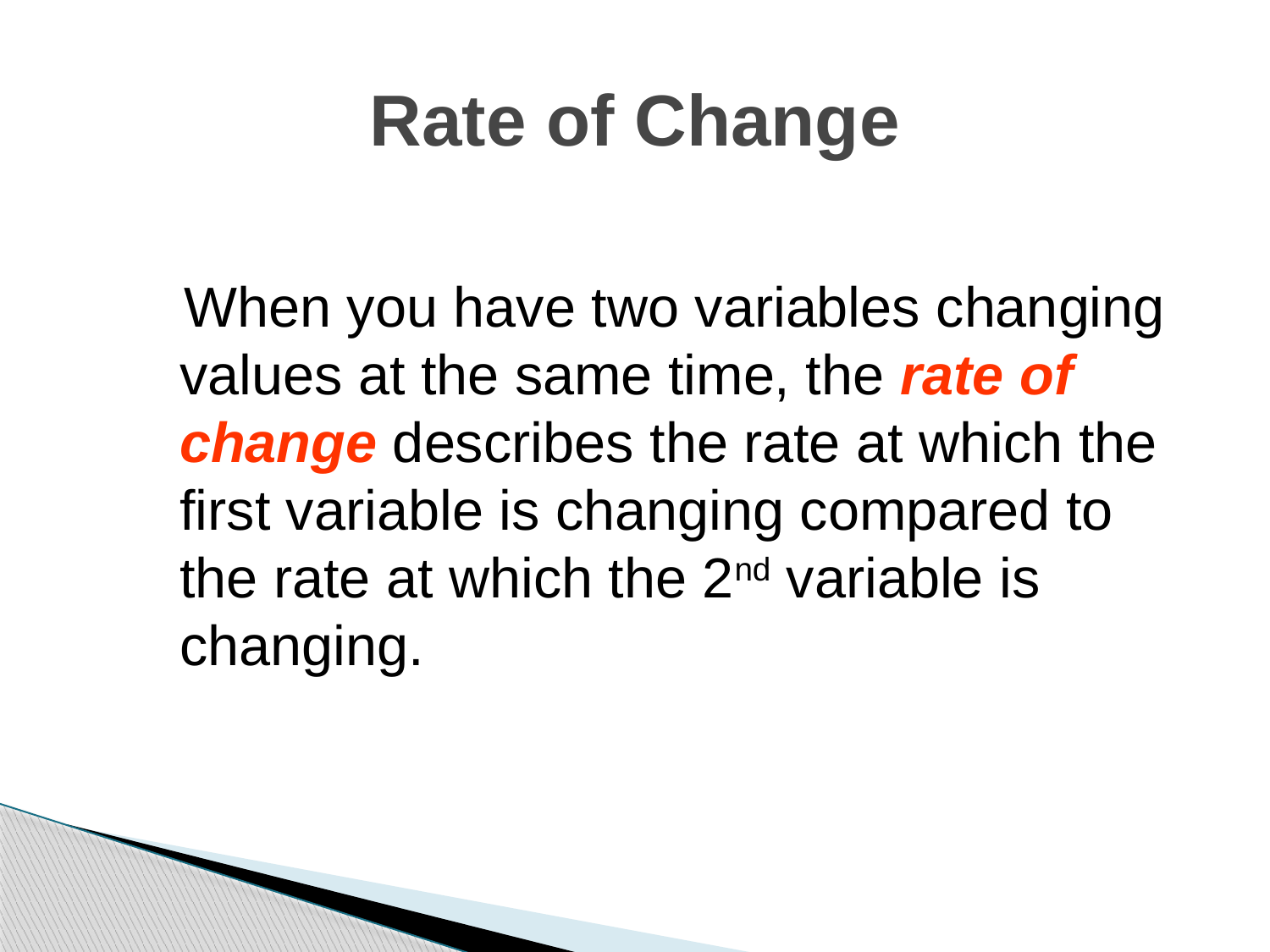

# Rate of Change
   When you have two variables changing values at the same time, the rate of change describes the rate at which the first variable is changing compared to the rate at which the 2nd variable is changing.